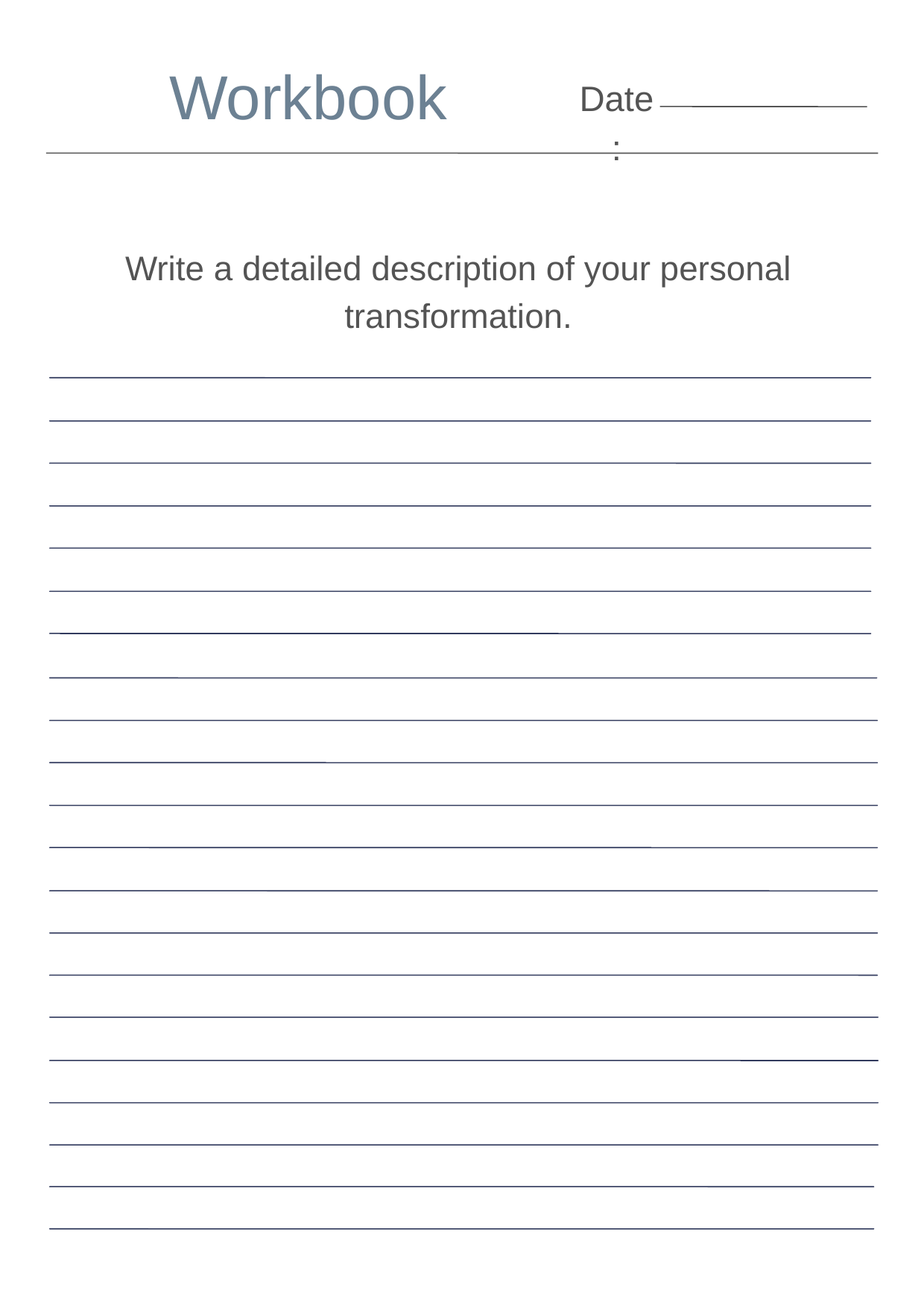

Workbook
Date:

Write a detailed description of your personal transformation.